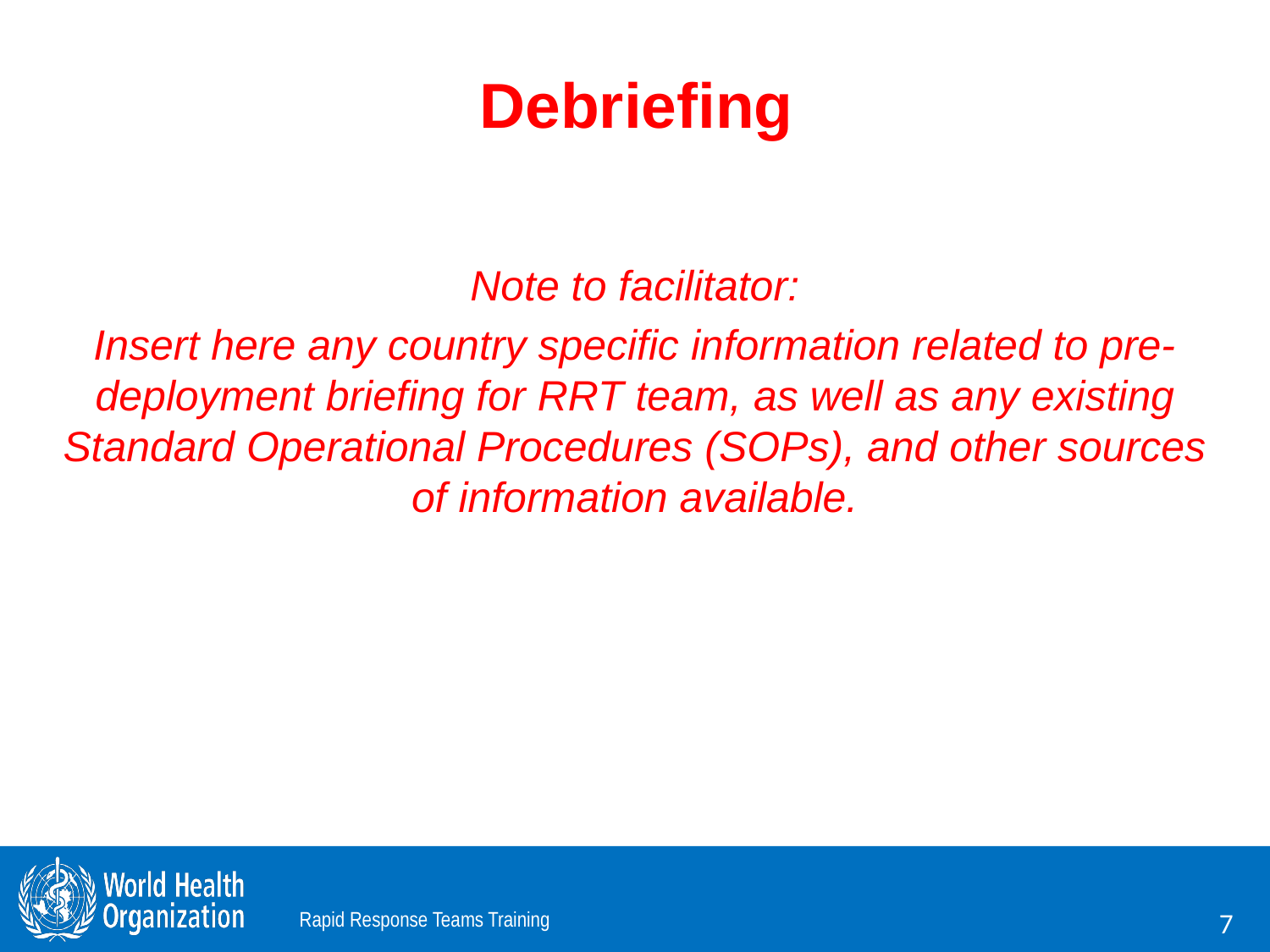

# Debriefing

Note to facilitator:
Insert here any country specific information related to pre-deployment briefing for RRT team, as well as any existing Standard Operational Procedures (SOPs), and other sources of information available.